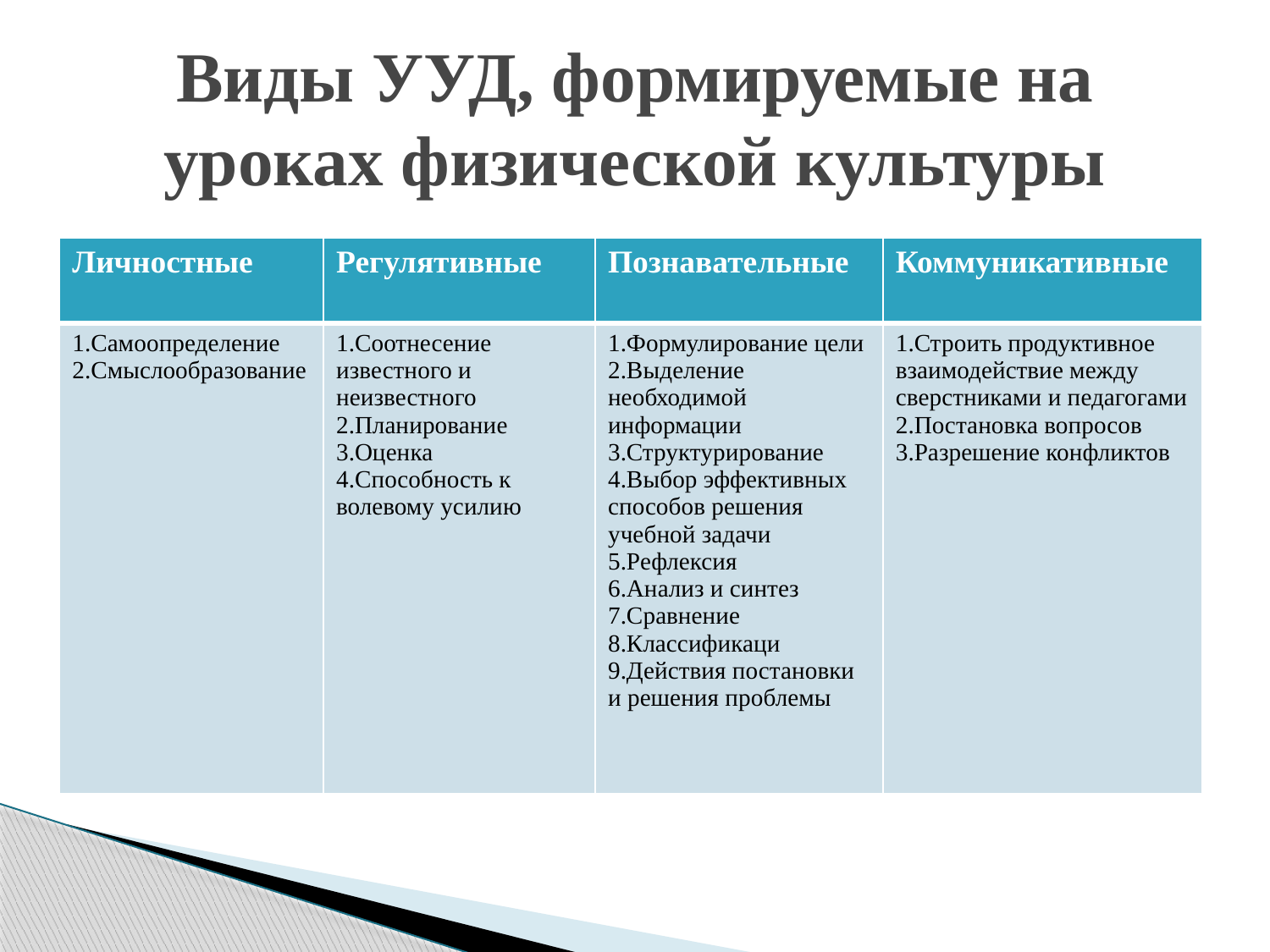

# Виды УУД, формируемые на уроках физической культуры
| Личностные | Регулятивные | Познавательные | Коммуникативные |
| --- | --- | --- | --- |
| 1.Самоопределение 2.Смыслообразование | 1.Соотнесение известного и неизвестного 2.Планирование 3.Оценка 4.Способность к волевому усилию | 1.Формулирование цели 2.Выделение необходимой информации 3.Структурирование 4.Выбор эффективных способов решения учебной задачи 5.Рефлексия 6.Анализ и синтез 7.Сравнение 8.Классификаци 9.Действия постановки и решения проблемы | 1.Строить продуктивное взаимодействие между сверстниками и педагогами 2.Постановка вопросов 3.Разрешение конфликтов |